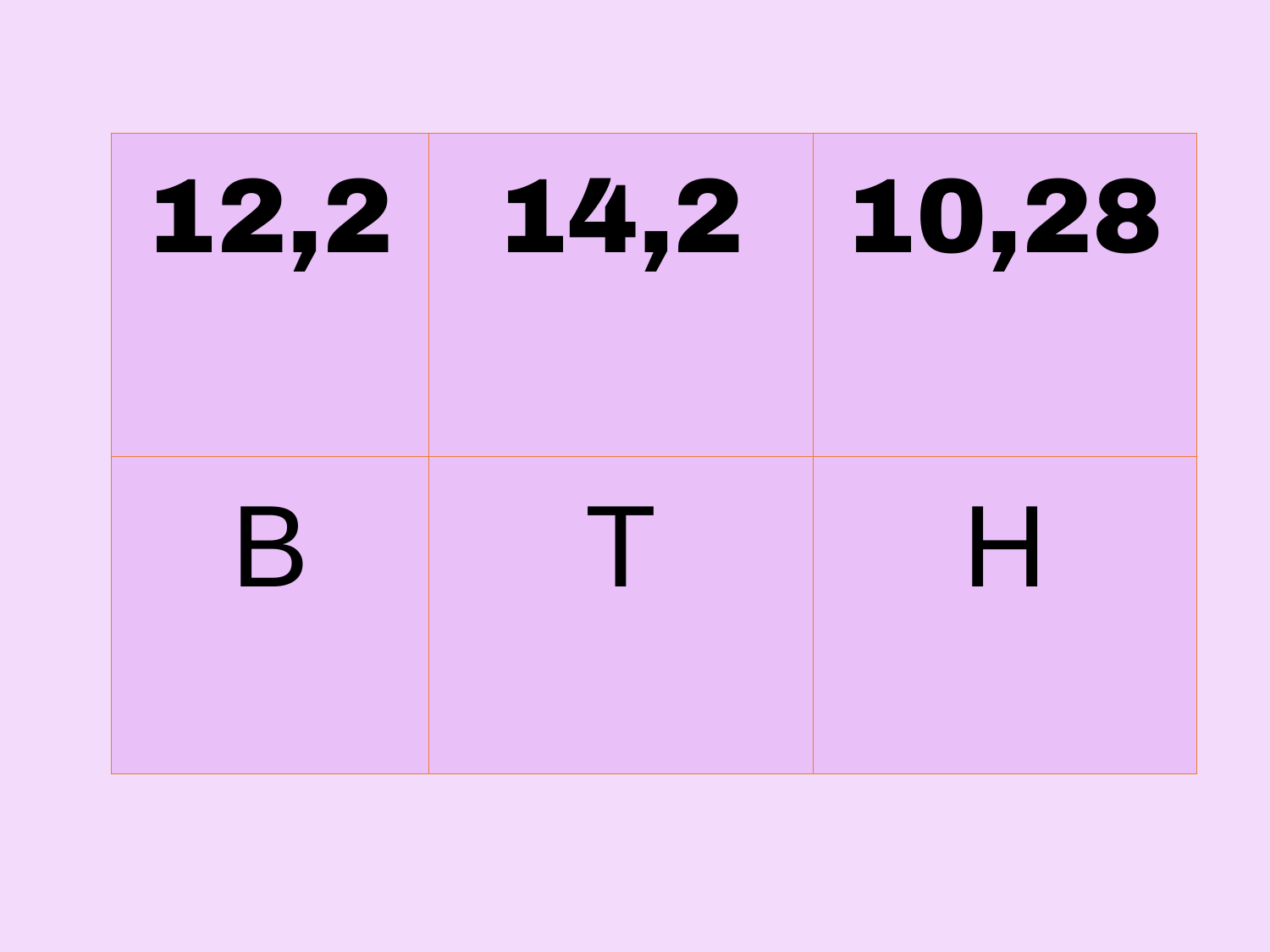

| 12,2 | 14,2 | 10,28 |
| --- | --- | --- |
| В | Т | Н |